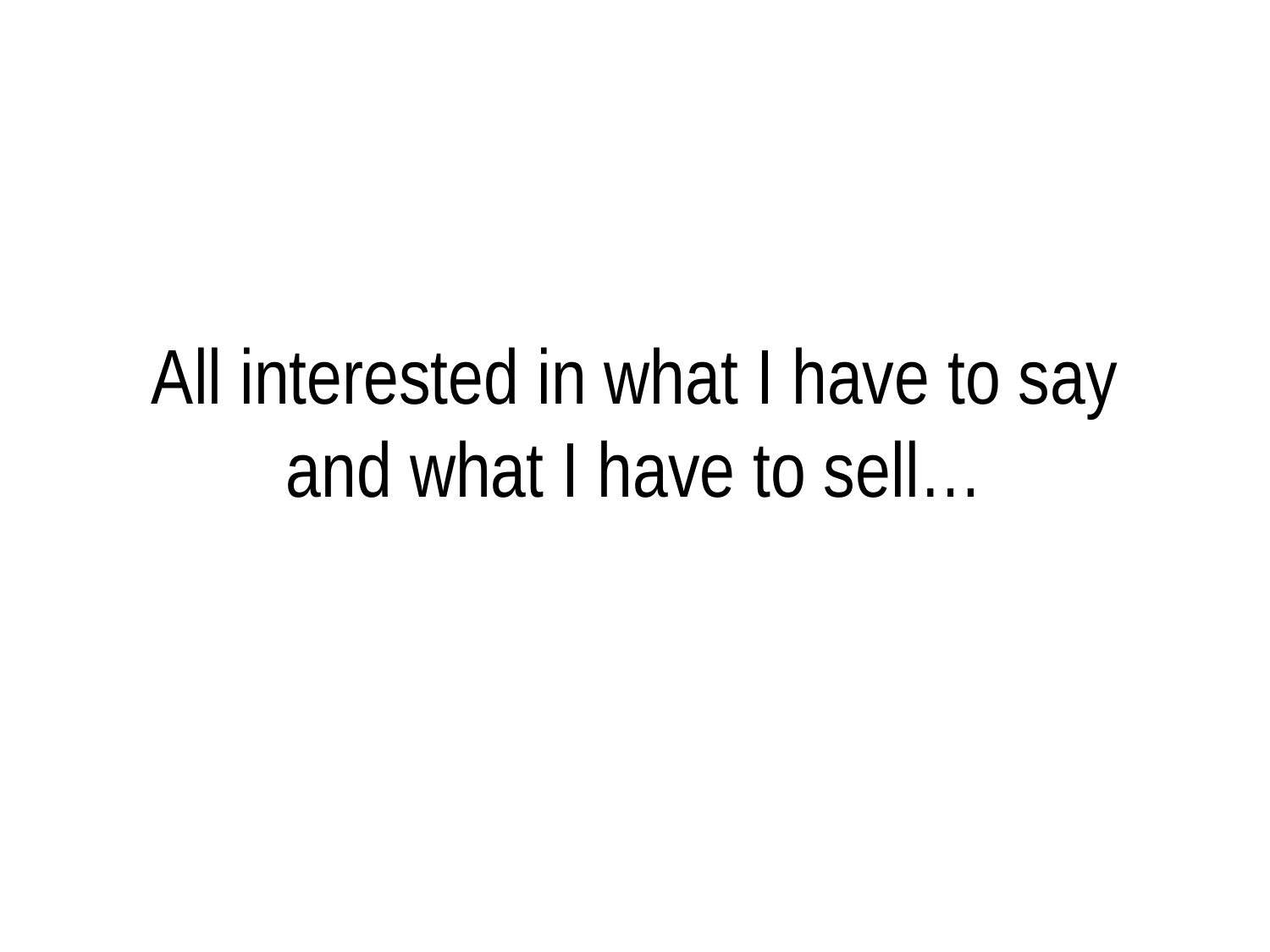

# All interested in what I have to say and what I have to sell…